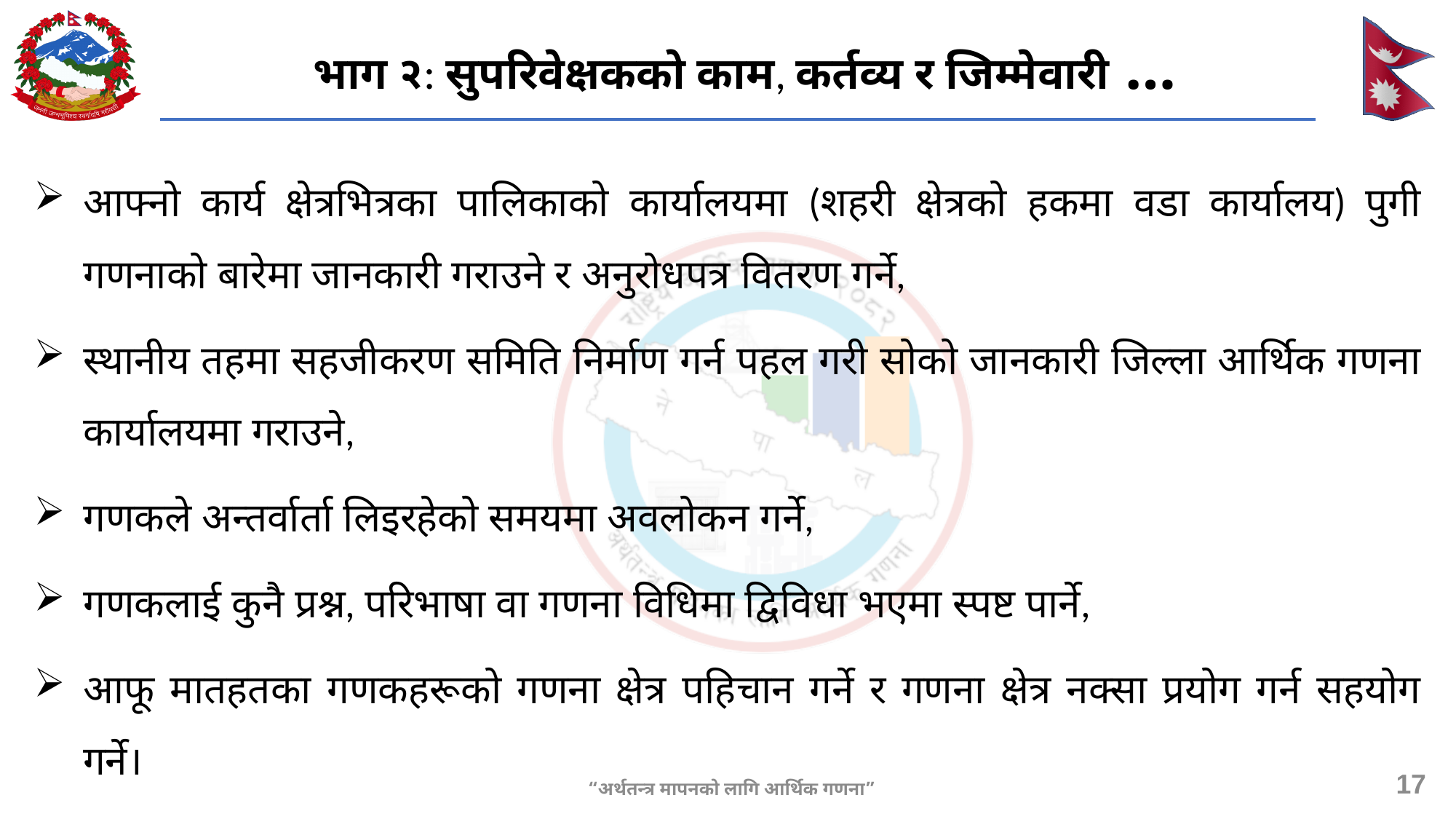

# भाग २: सुपरिवेक्षकको काम, कर्तव्य र जिम्मेवारी …
आफ्नो कार्य क्षेत्रभित्रका पालिकाको कार्यालयमा (शहरी क्षेत्रको हकमा वडा कार्यालय) पुगी गणनाको बारेमा जानकारी गराउने र अनुरोधपत्र वितरण गर्ने,
स्थानीय तहमा सहजीकरण समिति निर्माण गर्न पहल गरी सोको जानकारी जिल्ला आर्थिक गणना कार्यालयमा गराउने,
गणकले अन्तर्वार्ता लिइरहेको समयमा अवलोकन गर्ने,
गणकलाई कुनै प्रश्न, परिभाषा वा गणना विधिमा द्विविधा भएमा स्पष्ट पार्ने,
आफू मातहतका गणकहरूको गणना क्षेत्र पहिचान गर्ने र गणना क्षेत्र नक्सा प्रयोग गर्न सहयोग गर्ने।

17
“अर्थतन्त्र मापनको लागि आर्थिक गणना”